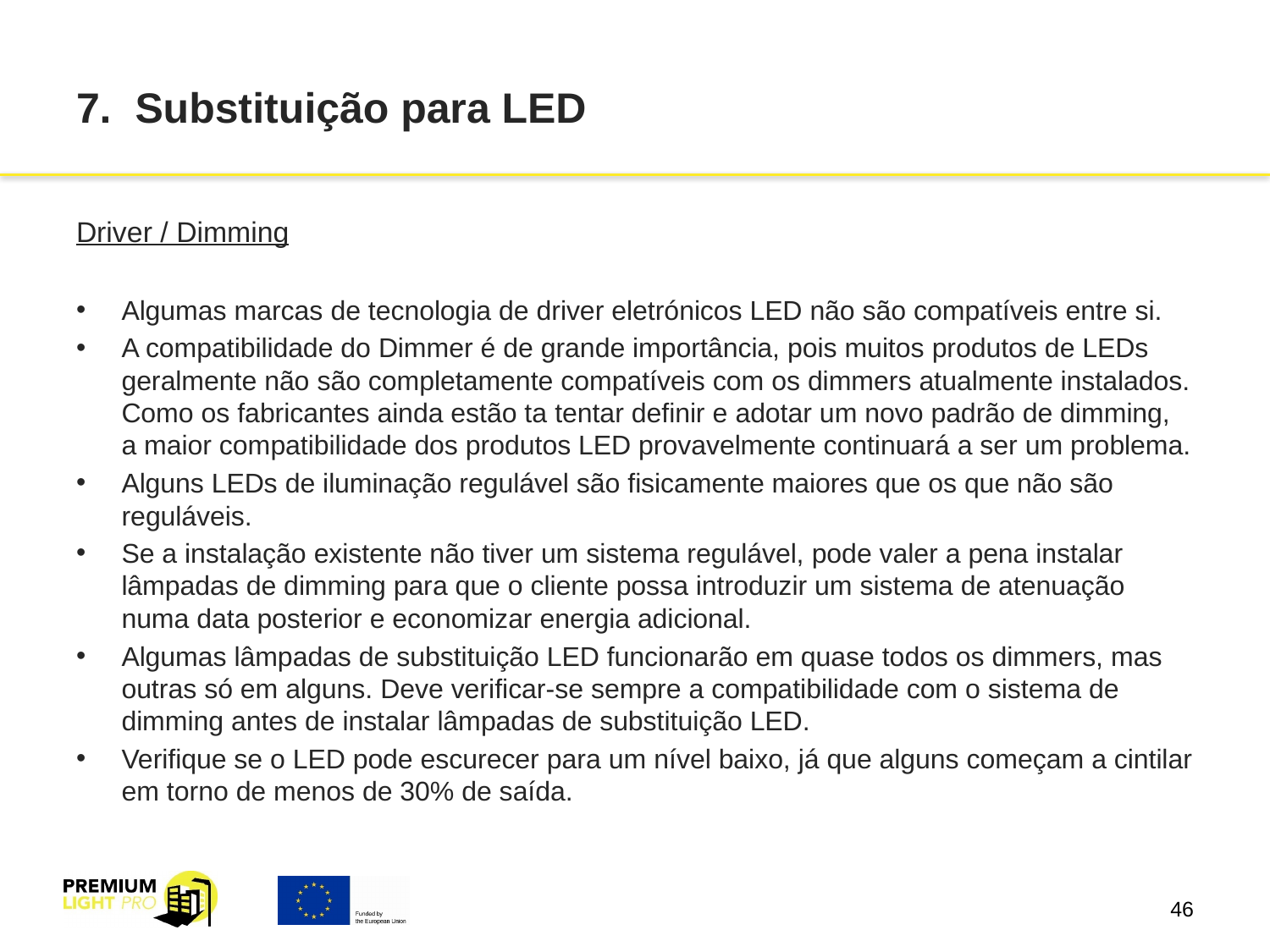

# 7.  Substituição para LED
Driver / Dimming

Algumas marcas de tecnologia de driver eletrónicos LED não são compatíveis entre si.
A compatibilidade do Dimmer é de grande importância, pois muitos produtos de LEDs geralmente não são completamente compatíveis com os dimmers atualmente instalados. Como os fabricantes ainda estão ta tentar definir e adotar um novo padrão de dimming, a maior compatibilidade dos produtos LED provavelmente continuará a ser um problema.
Alguns LEDs de iluminação regulável são fisicamente maiores que os que não são reguláveis.
Se a instalação existente não tiver um sistema regulável, pode valer a pena instalar lâmpadas de dimming para que o cliente possa introduzir um sistema de atenuação numa data posterior e economizar energia adicional.
Algumas lâmpadas de substituição LED funcionarão em quase todos os dimmers, mas outras só em alguns. Deve verificar-se sempre a compatibilidade com o sistema de dimming antes de instalar lâmpadas de substituição LED.
Verifique se o LED pode escurecer para um nível baixo, já que alguns começam a cintilar em torno de menos de 30% de saída.